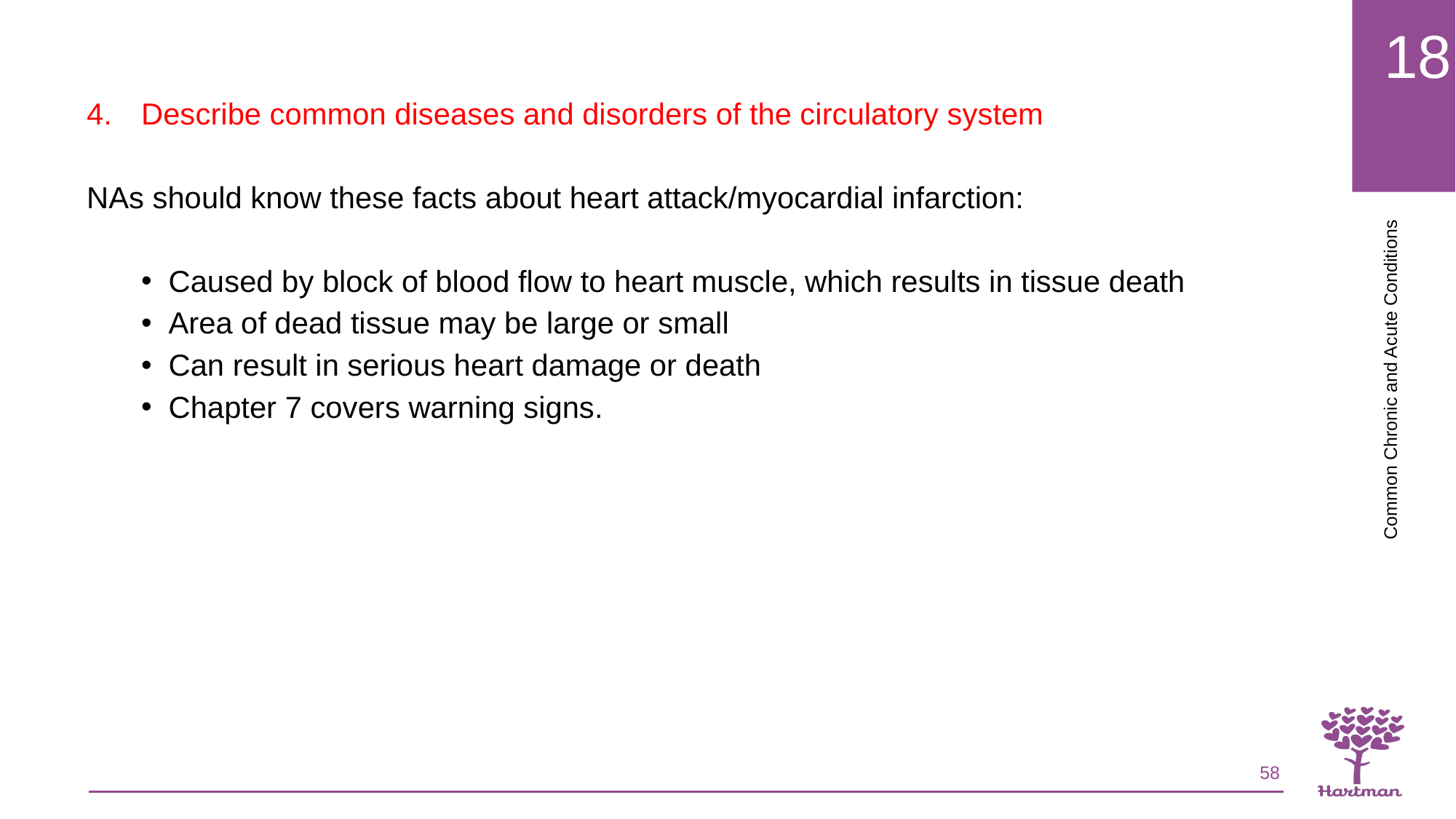

Describe common diseases and disorders of the circulatory system

NAs should know these facts about heart attack/myocardial infarction:

Caused by block of blood flow to heart muscle, which results in tissue death
Area of dead tissue may be large or small
Can result in serious heart damage or death
Chapter 7 covers warning signs.

58